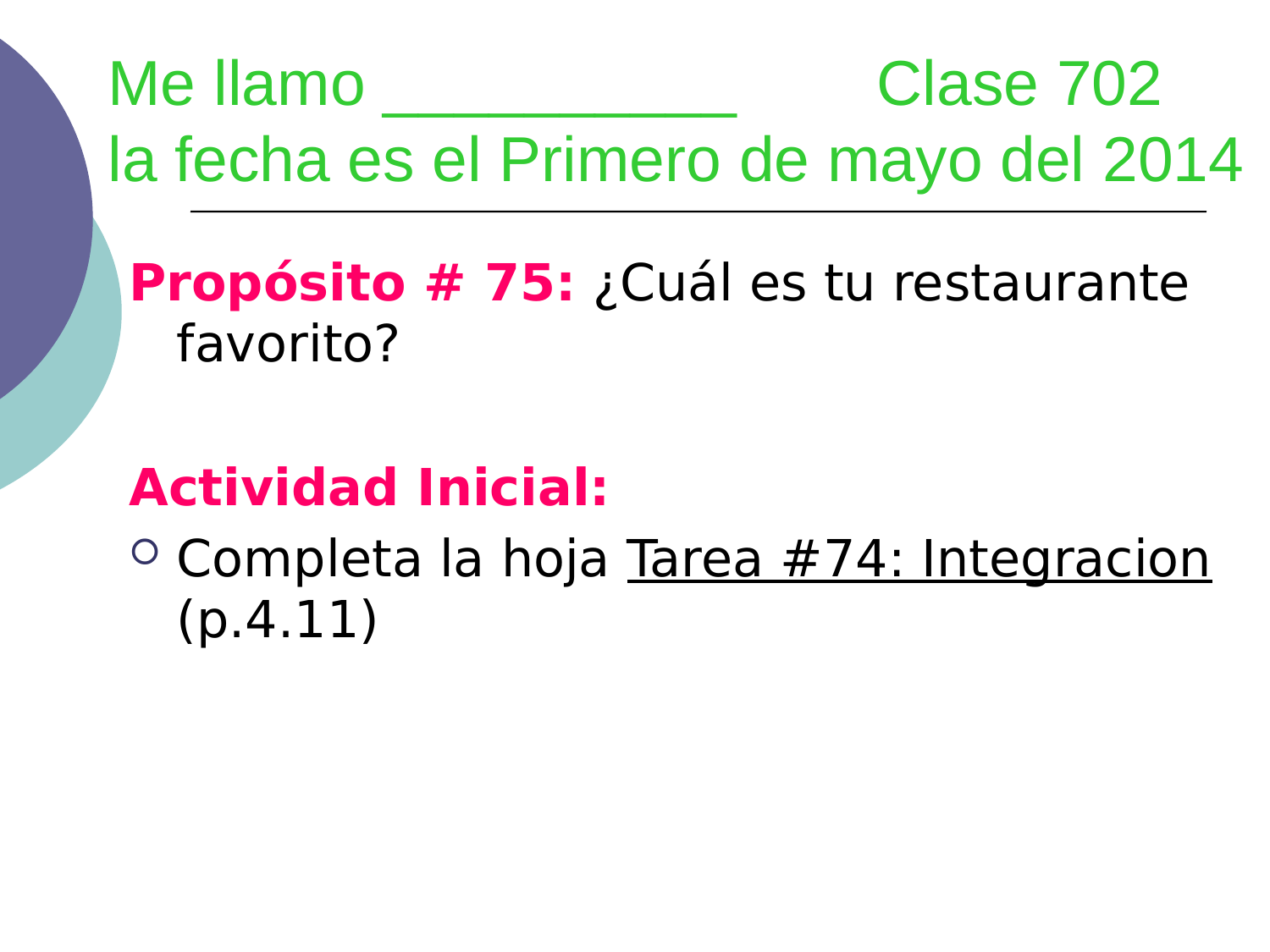

# Me llamo __________        Clase 702 la fecha es el Primero de mayo del 2014
Propósito # 75: ¿Cuál es tu restaurante favorito?

Actividad Inicial:
Completa la hoja Tarea #74: Integracion (p.4.11)